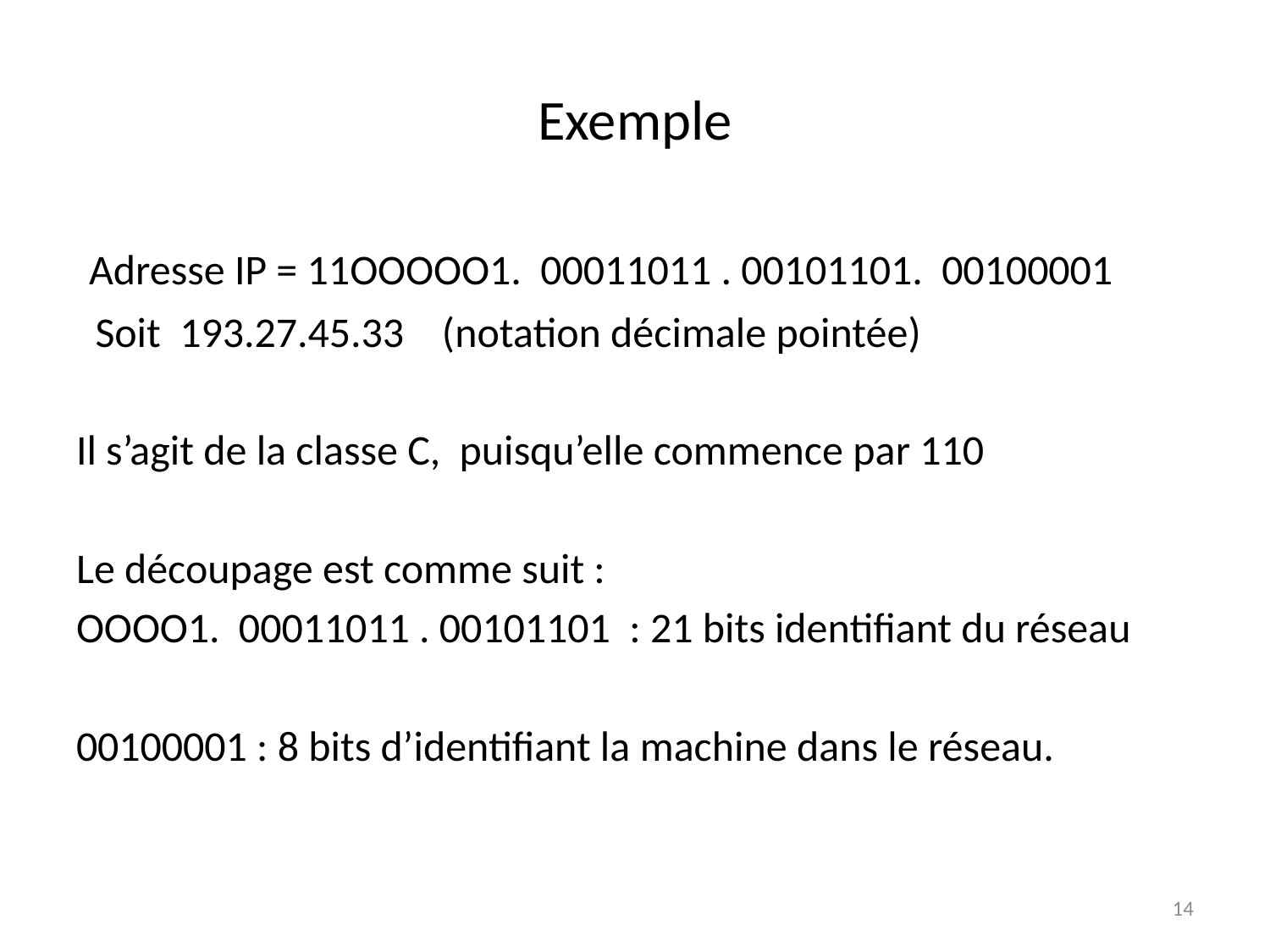

# Exemple
 Adresse IP = 11OOOOO1.  00011011 . 00101101.  00100001
  Soit  193.27.45.33    (notation décimale pointée)

Il s’agit de la classe C,  puisqu’elle commence par 110

Le découpage est comme suit :
OOOO1.  00011011 . 00101101  : 21 bits identifiant du réseau

00100001 : 8 bits d’identifiant la machine dans le réseau.

14